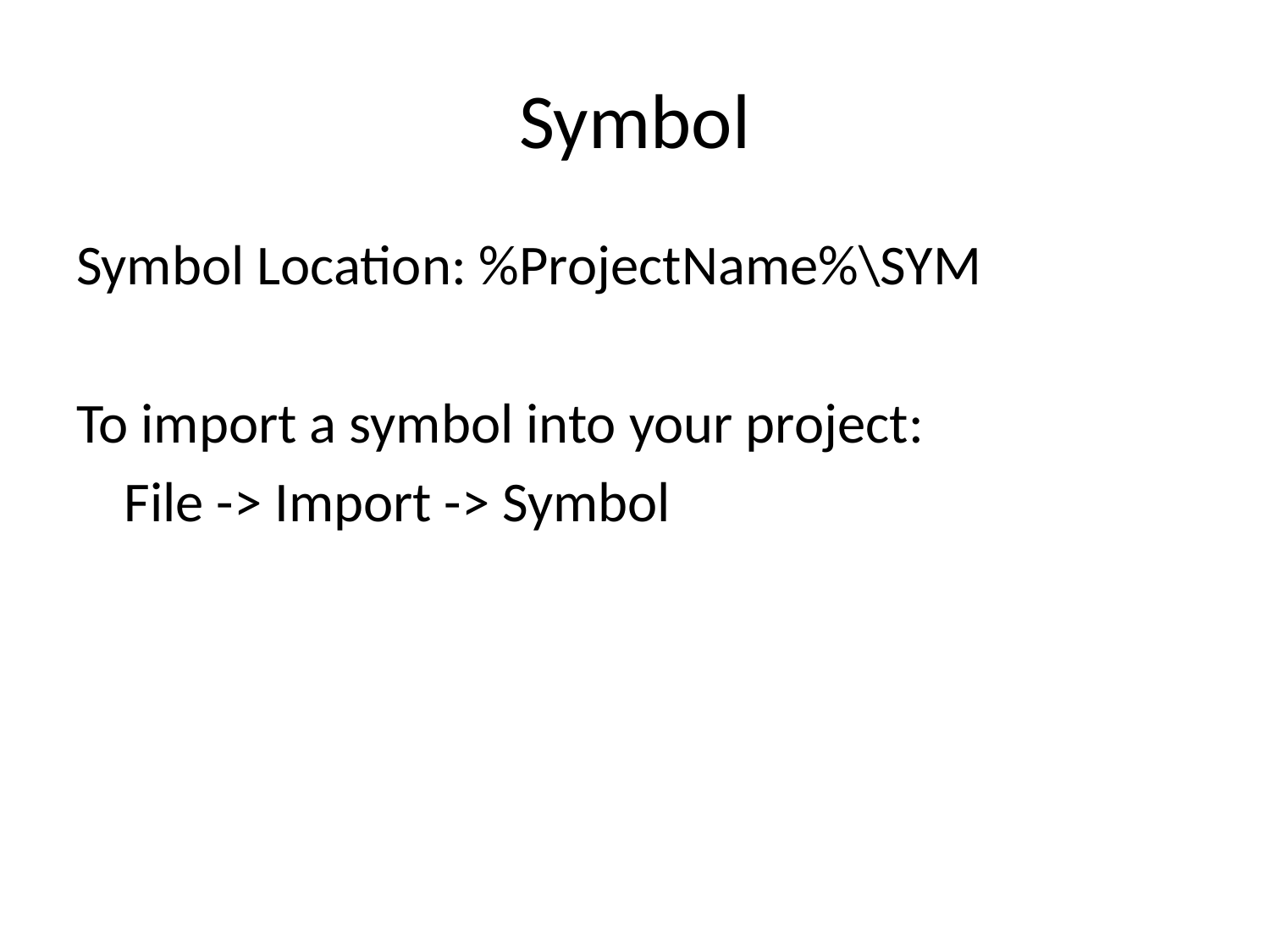

# Symbol
Symbol Location: %ProjectName%\SYM

To import a symbol into your project:
	File -> Import -> Symbol